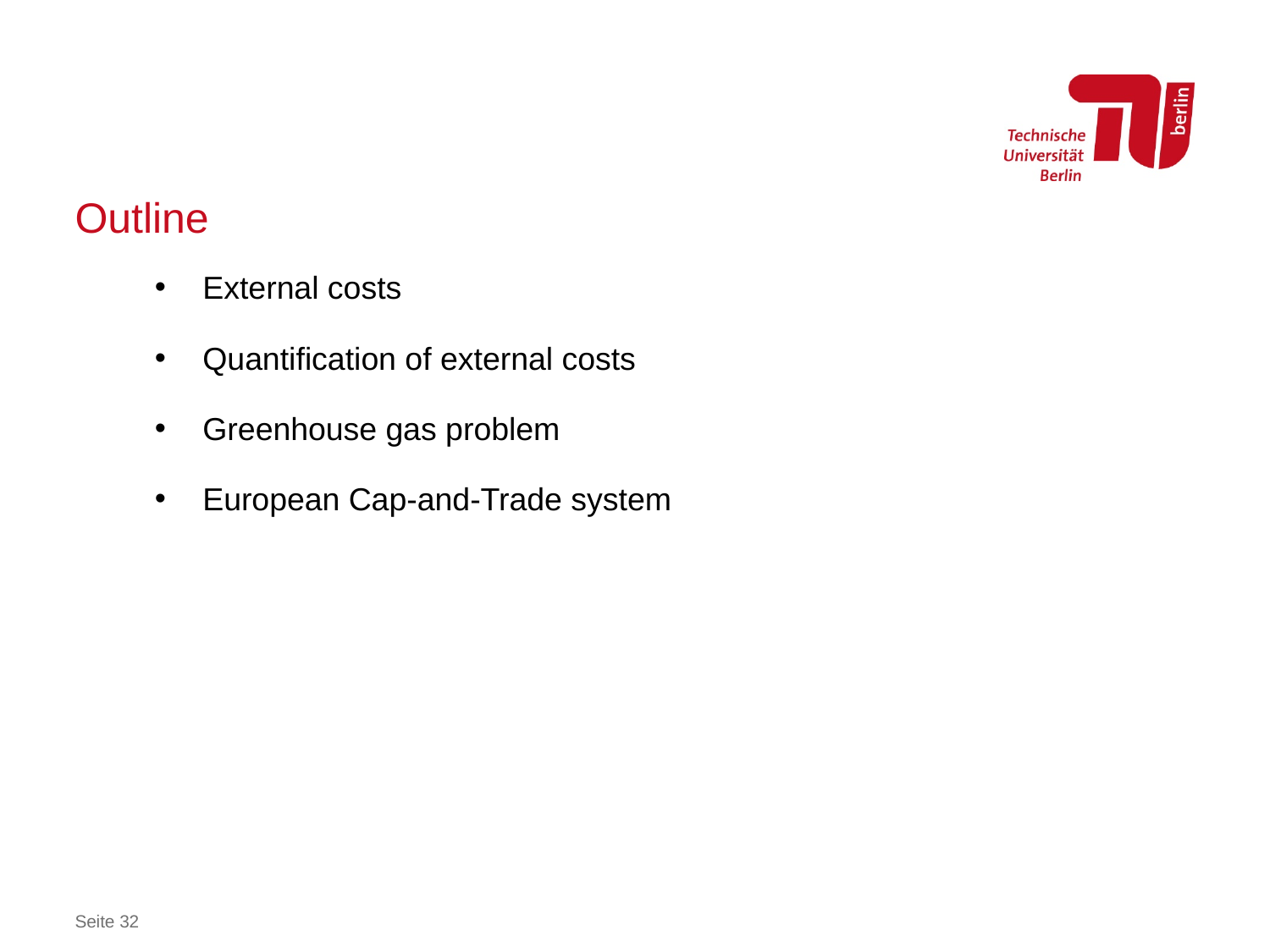

# Outline
External costs
Quantification of external costs
Greenhouse gas problem
European Cap-and-Trade system

Seite 32